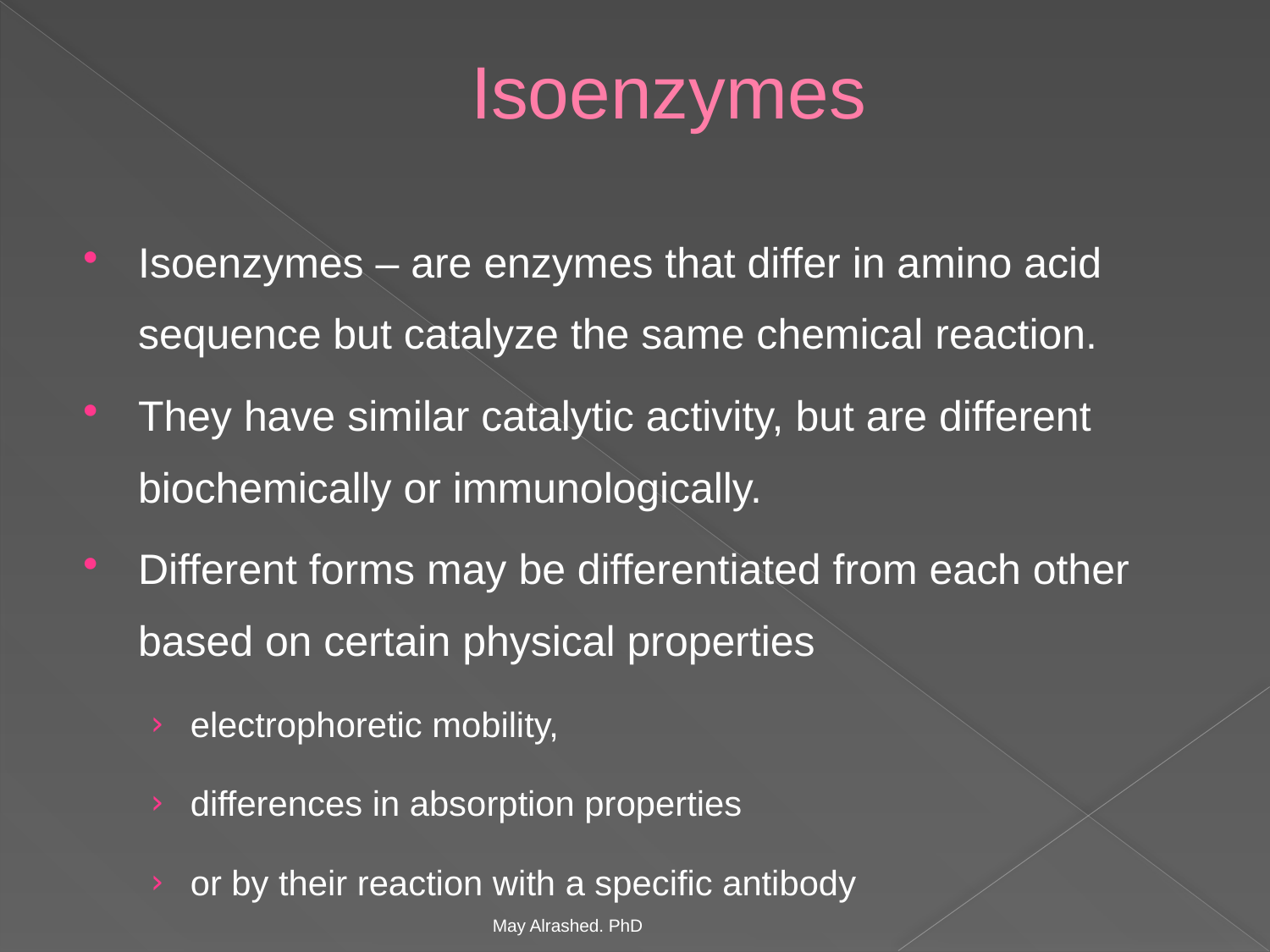

Isoenzymes
Isoenzymes – are enzymes that differ in amino acid sequence but catalyze the same chemical reaction.
They have similar catalytic activity, but are different biochemically or immunologically.
Different forms may be differentiated from each other based on certain physical properties
electrophoretic mobility,
differences in absorption properties
or by their reaction with a specific antibody
May Alrashed. PhD